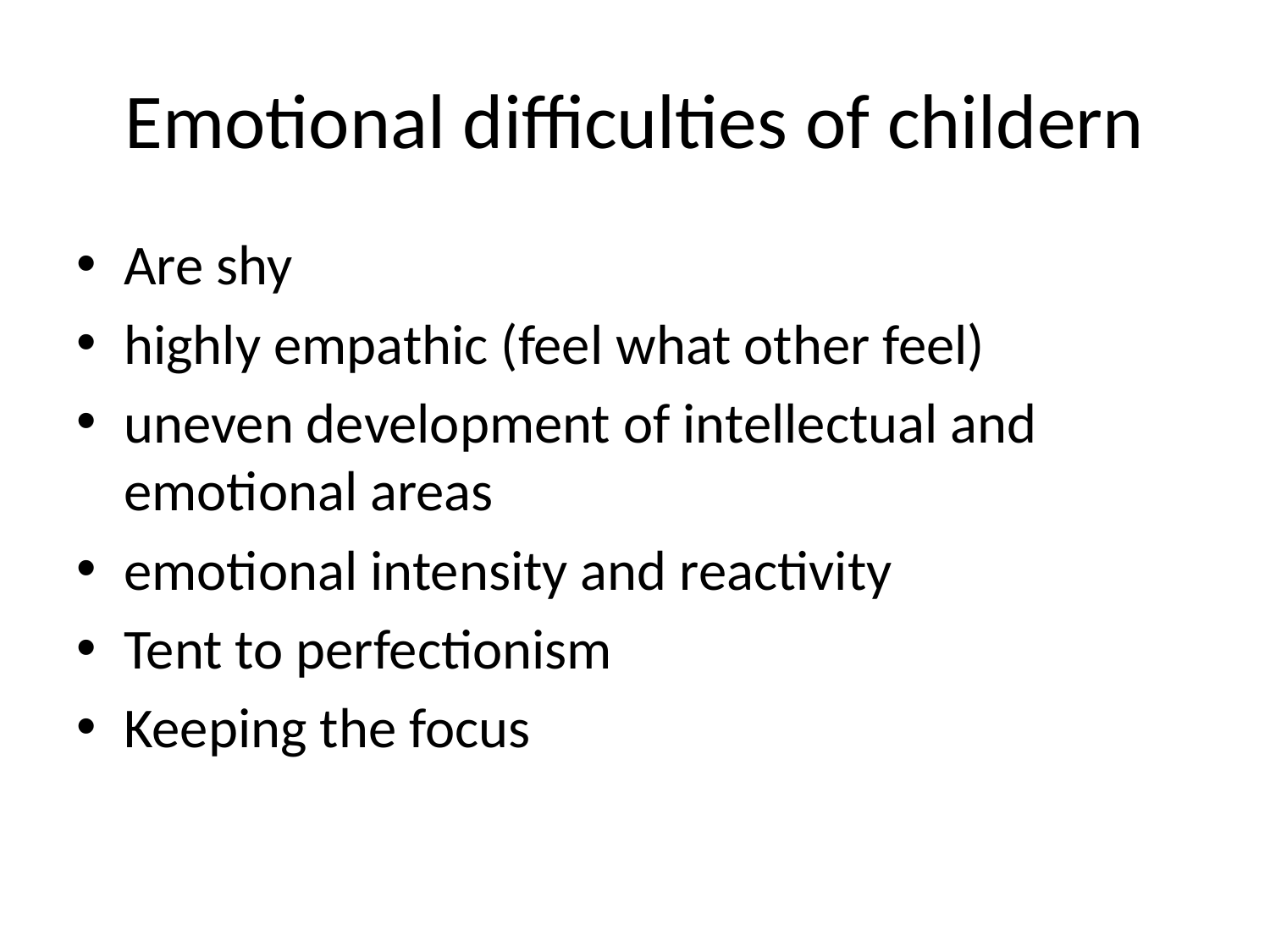

# Emotional difficulties of childern
Are shy
highly empathic (feel what other feel)
uneven development of intellectual and emotional areas
emotional intensity and reactivity
Tent to perfectionism
Keeping the focus